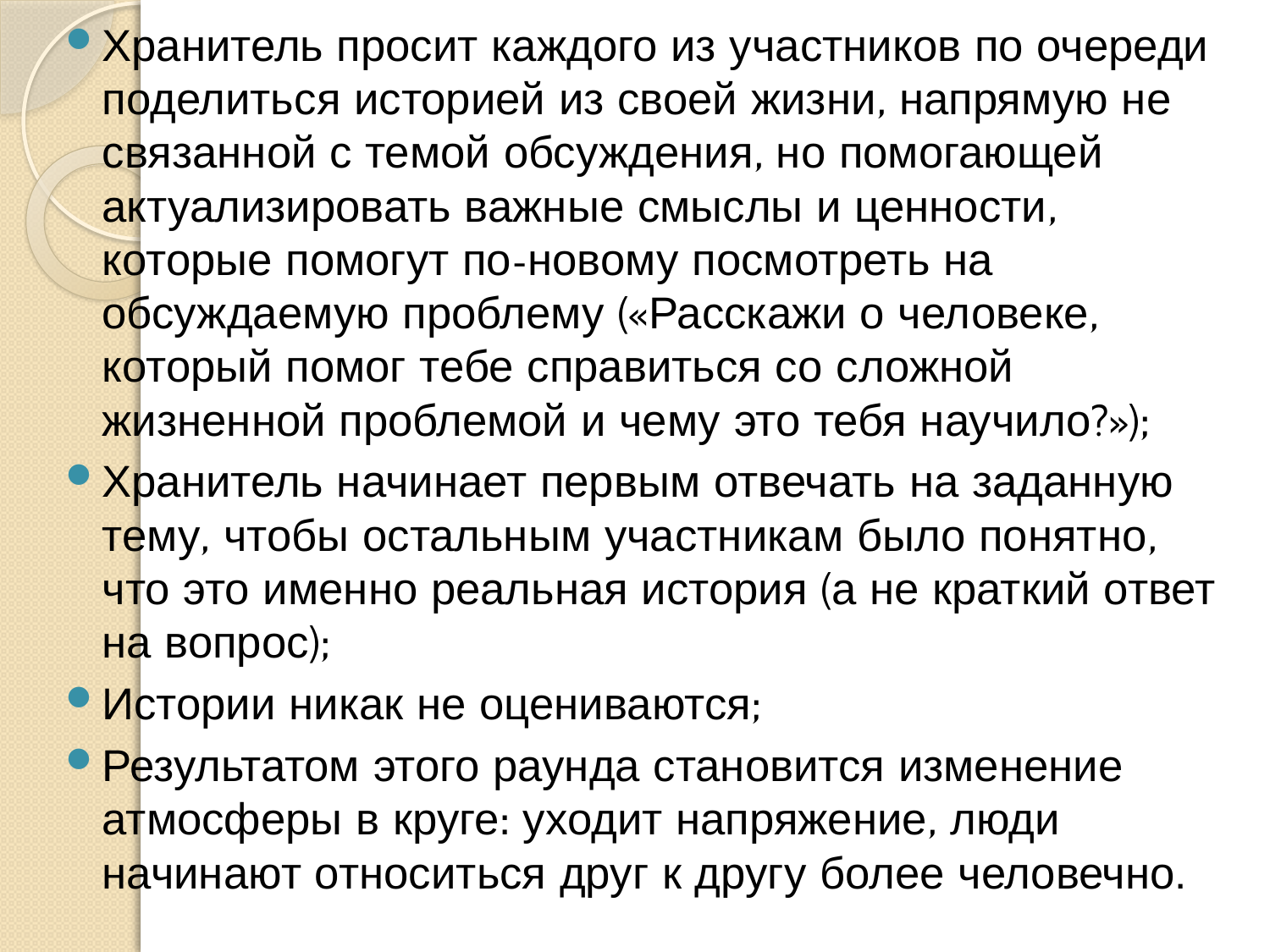

Хранитель просит каждого из участников по очереди поделиться историей из своей жизни, напрямую не связанной с темой обсуждения, но помогающей актуализировать важные смыслы и ценности, которые помогут по-новому посмотреть на обсуждаемую проблему («Расскажи о человеке, который помог тебе справиться со сложной жизненной проблемой и чему это тебя научило?»);
Хранитель начинает первым отвечать на заданную тему, чтобы остальным участникам было понятно, что это именно реальная история (а не краткий ответ на вопрос);
Истории никак не оцениваются;
Результатом этого раунда становится изменение атмосферы в круге: уходит напряжение, люди начинают относиться друг к другу более человечно.